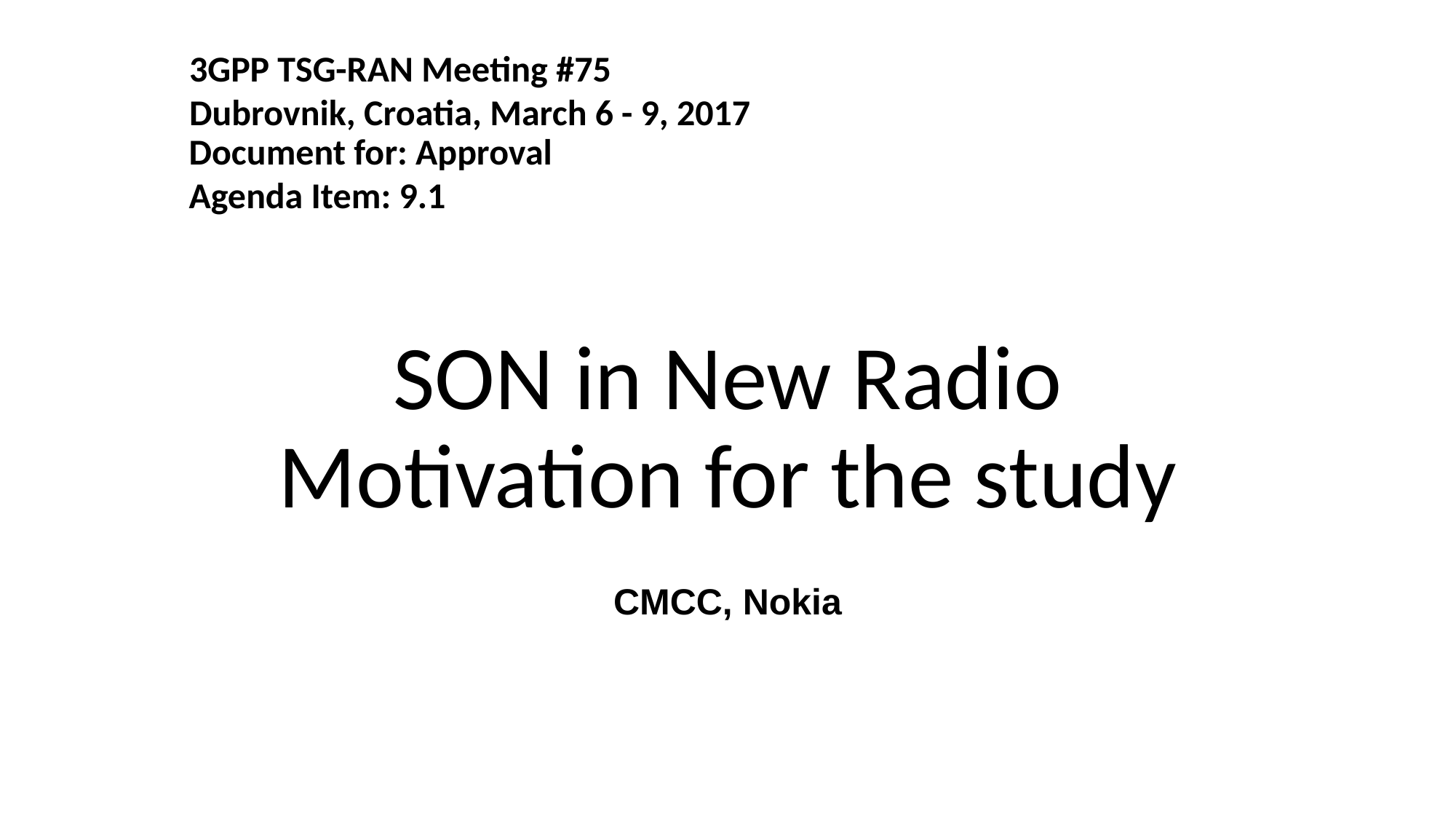

3GPP TSG-RAN Meeting #75
Dubrovnik, Croatia, March 6 - 9, 2017
Document for: Approval
Agenda Item: 9.1
# SON in New Radio Motivation for the study
CMCC, Nokia